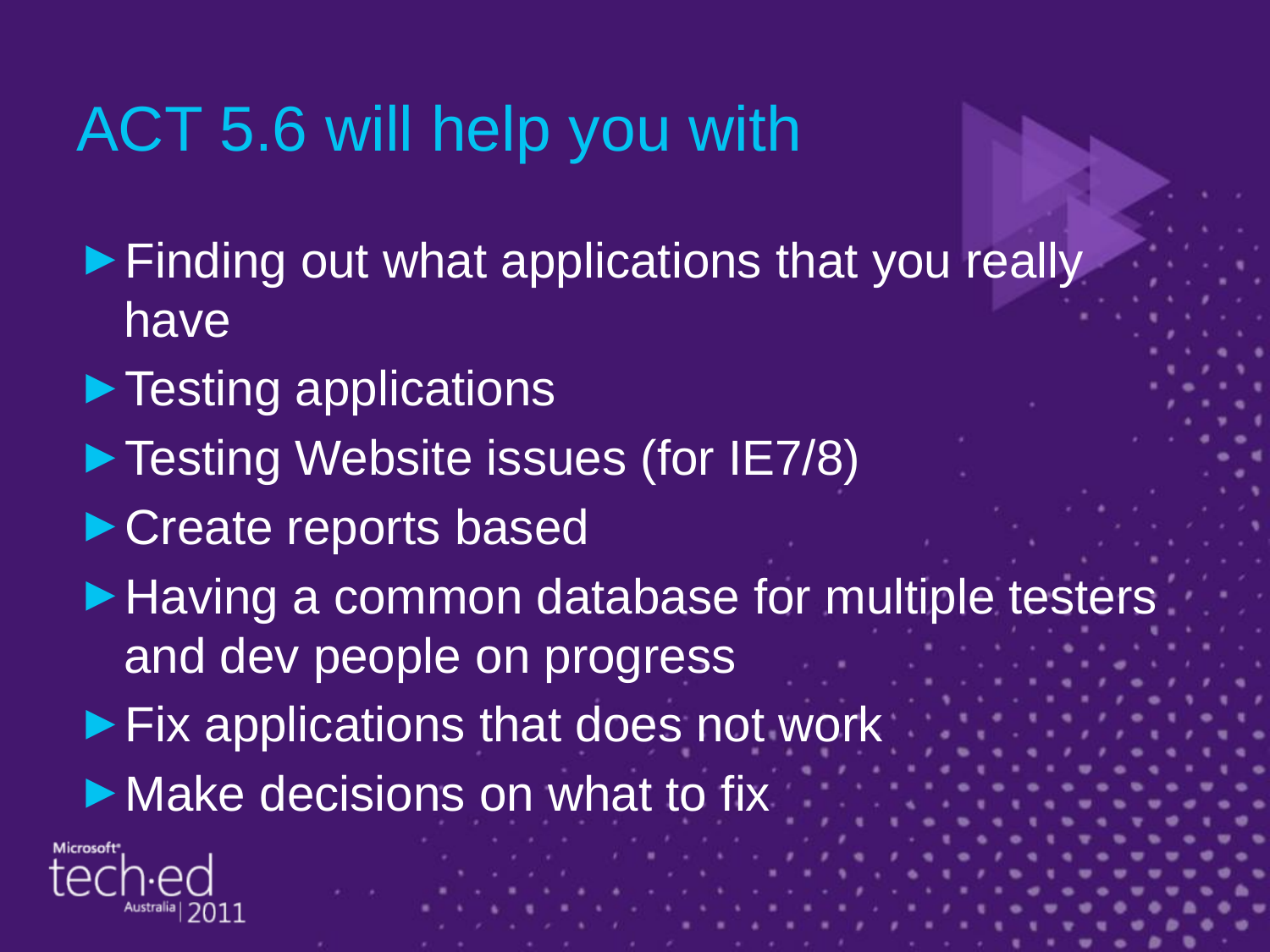

# ACT 5.6 will help you with
Finding out what applications that you really have
Testing applications
Testing Website issues (for IE7/8)
Create reports based
Having a common database for multiple testers and dev people on progress
Fix applications that does not work
Make decisions on what to fix